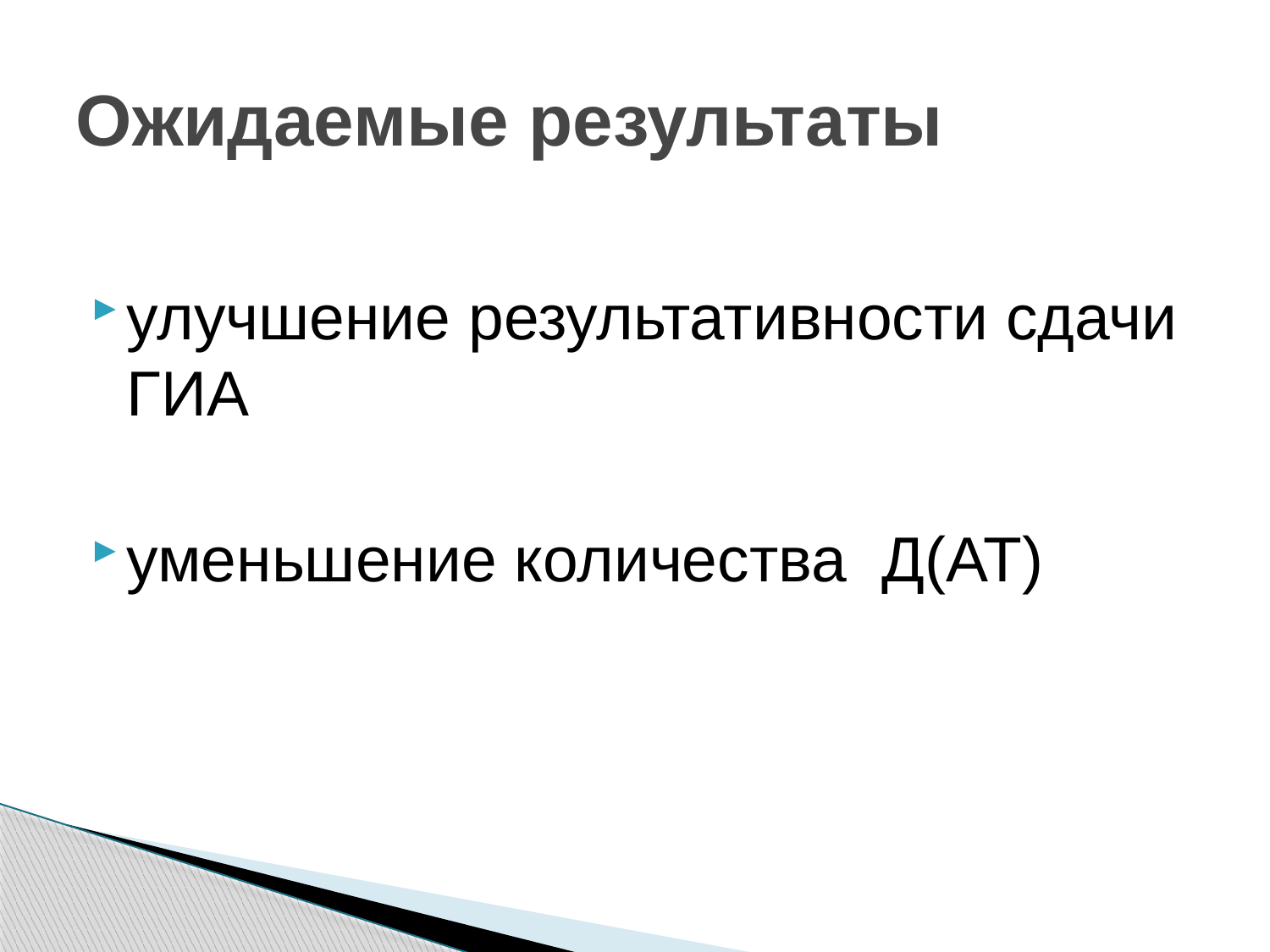

# Ожидаемые результаты

улучшение результативности сдачи ГИА

уменьшение количества  Д(АТ)